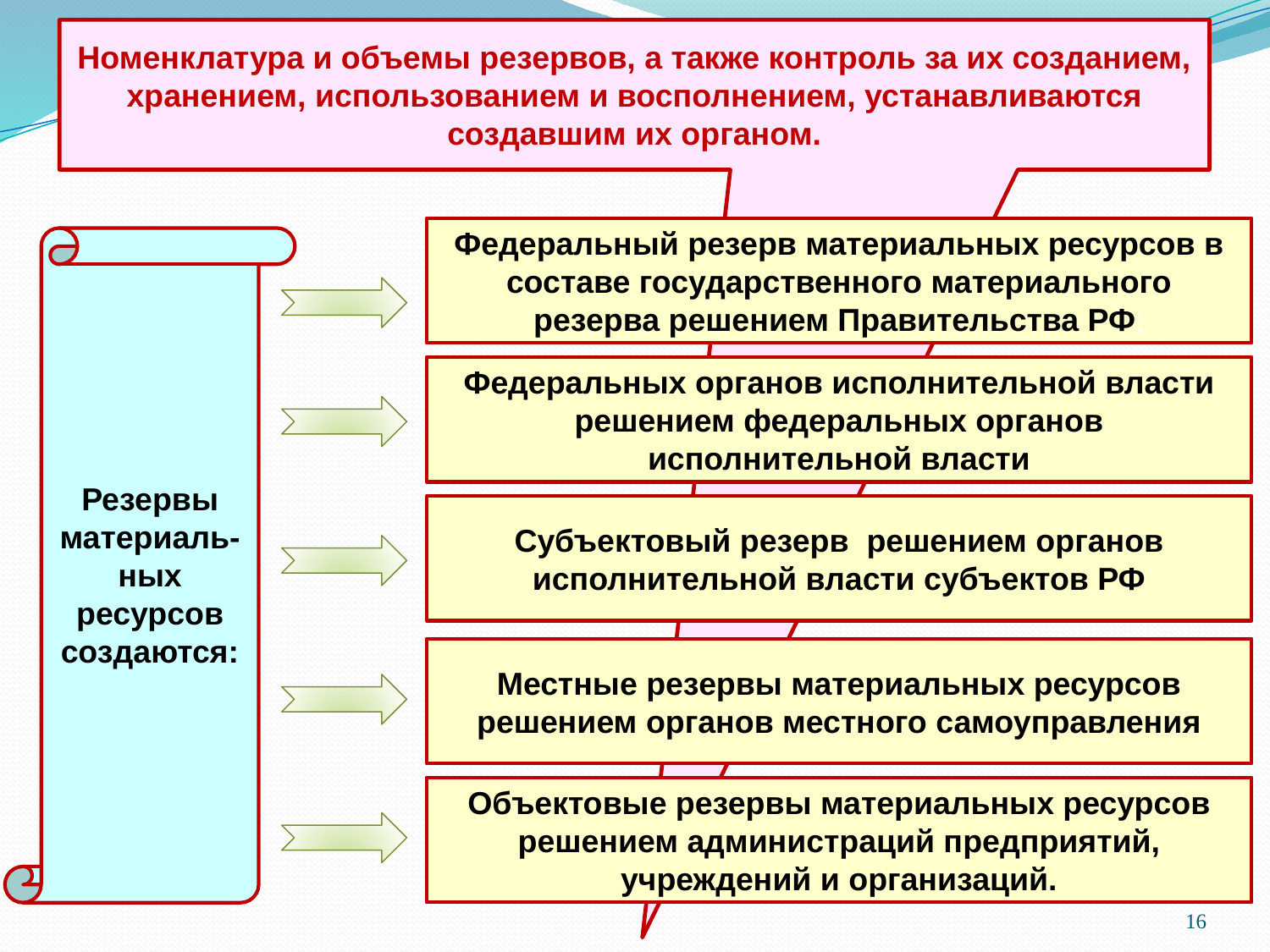

Номенклатура и объемы резервов, а также контроль за их созданием, хранением, использованием и восполнением, устанавливаются создавшим их органом.
Федеральный резерв материальных ресурсов в составе государственного материального резерва решением Правительства РФ;
Резервы материаль-ных ресурсов
создаются:

Федеральных органов исполнительной власти решением федеральных органов исполнительной власти

Субъектовый резерв  решением органов исполнительной власти субъектов РФ

Местные резервы материальных ресурсов решением органов местного самоуправления

Объектовые резервы материальных ресурсов решением администраций предприятий, учреждений и организаций.

16